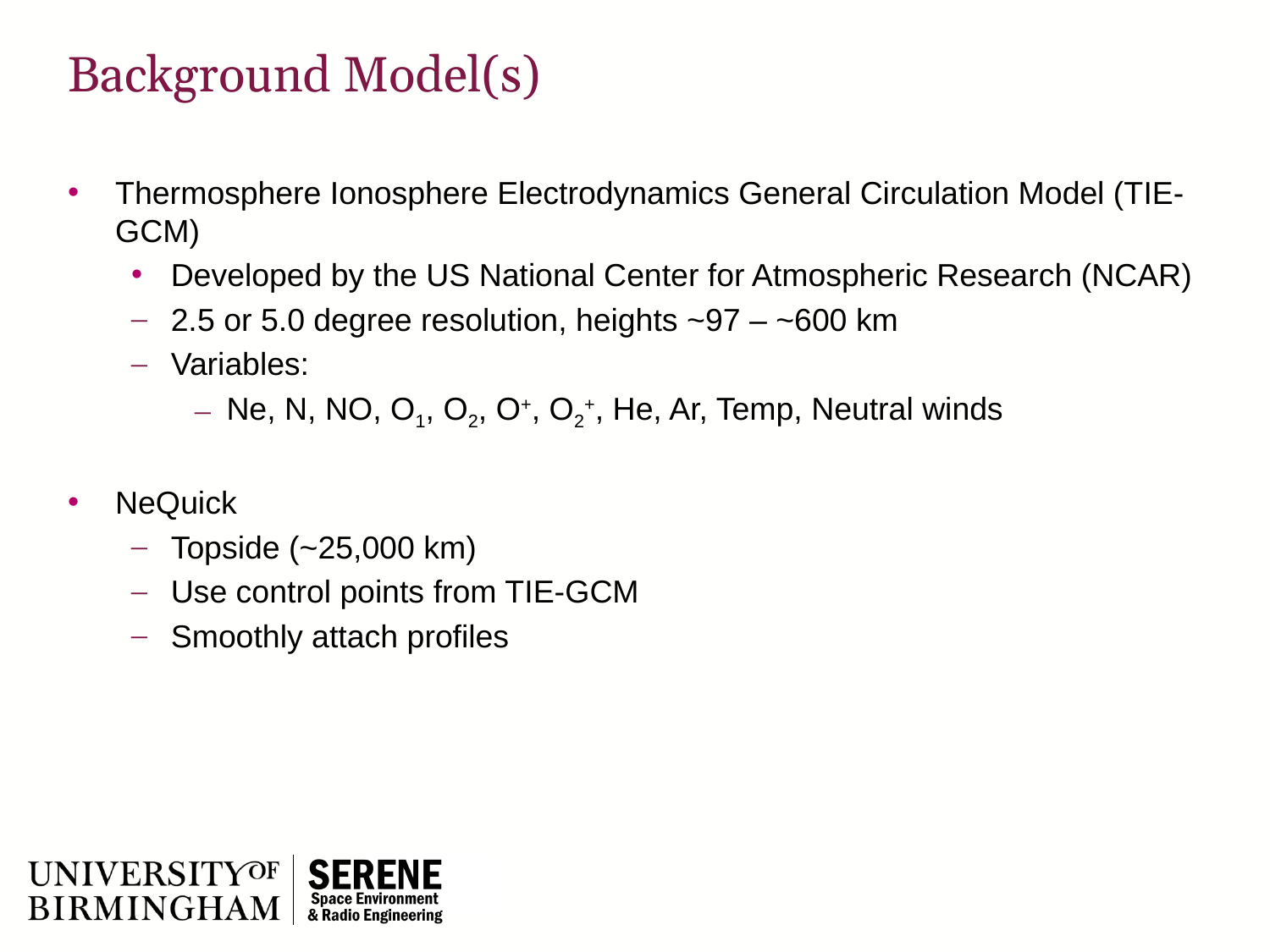

# Background Model(s)
Thermosphere Ionosphere Electrodynamics General Circulation Model (TIE-GCM)
Developed by the US National Center for Atmospheric Research (NCAR)
2.5 or 5.0 degree resolution, heights ~97 – ~600 km
Variables:
Ne, N, NO, O1, O2, O+, O2+, He, Ar, Temp, Neutral winds

NeQuick
Topside (~25,000 km)
Use control points from TIE-GCM
Smoothly attach profiles